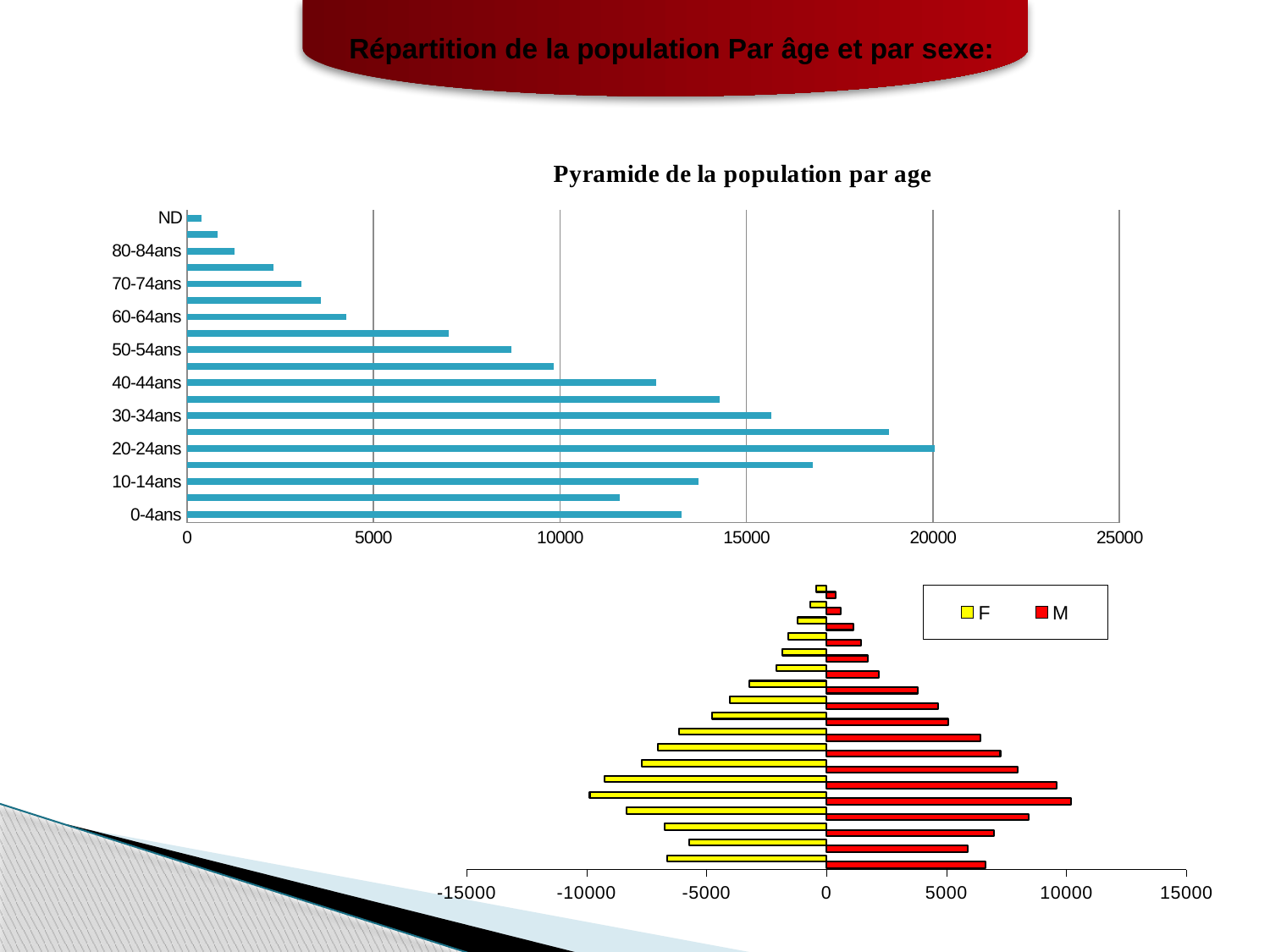

Répartition de la population Par âge et par sexe:

### Chart: Pyramide de la population par age

| Category | 02 sexe |
|---|---|
| 0-4ans | 13251.0 |
| 5-9ans | 11610.0 |
| 10-14ans | 13722.0 |
| 15-19ans | 16772.0 |
| 20-24ans | 20058.0 |
| 25-29ans | 18829.0 |
| 30-34ans | 15669.0 |
| 35-39ans | 14279.0 |
| 40-44ans | 12570.0 |
| 45-49ans | 9829.0 |
| 50-54ans | 8691.0 |
| 55-59ans | 7021.0 |
| 60-64ans | 4263.0 |
| 65-69ans | 3582.0 |
| 70-74ans | 3059.0 |
| 75-79ans | 2316.0 |
| 80-84ans | 1272.0 |
| 85ans & + | 818.0 |
| ND | 377.0 |

### Chart

| Category | M | F |
|---|---|---|
| 0-4ans | 6617.0 | -6634.0 |
| 4-9ans | 5877.0 | -5732.0 |
| 10-14ans | 6973.0 | -6749.0 |
| 15-19ans | 8423.0 | -8350.0 |
| 20-24ans | 10188.0 | -9870.0 |
| 25-29ans | 9575.0 | -9254.0 |
| 30-34ans | 7983.0 | -7687.0 |
| 35-39ans | 7245.0 | -7034.0 |
| 40-44ans | 6417.0 | -6152.0 |
| 45-49ans | 5064.0 | -4766.0 |
| 50-54ans | 4666.0 | -4025.0 |
| 55-59ans | 3811.0 | -3211.0 |
| 60-64ans | 2172.0 | -2091.0 |
| 65-69ans | 1724.0 | -1858.0 |
| 70-74ans | 1457.0 | -1602.0 |
| 75-79ans | 1119.0 | -1197.0 |
| 80-84ans | 588.0 | -684.0 |
| 85ans & + | 370.0 | -448.0 |